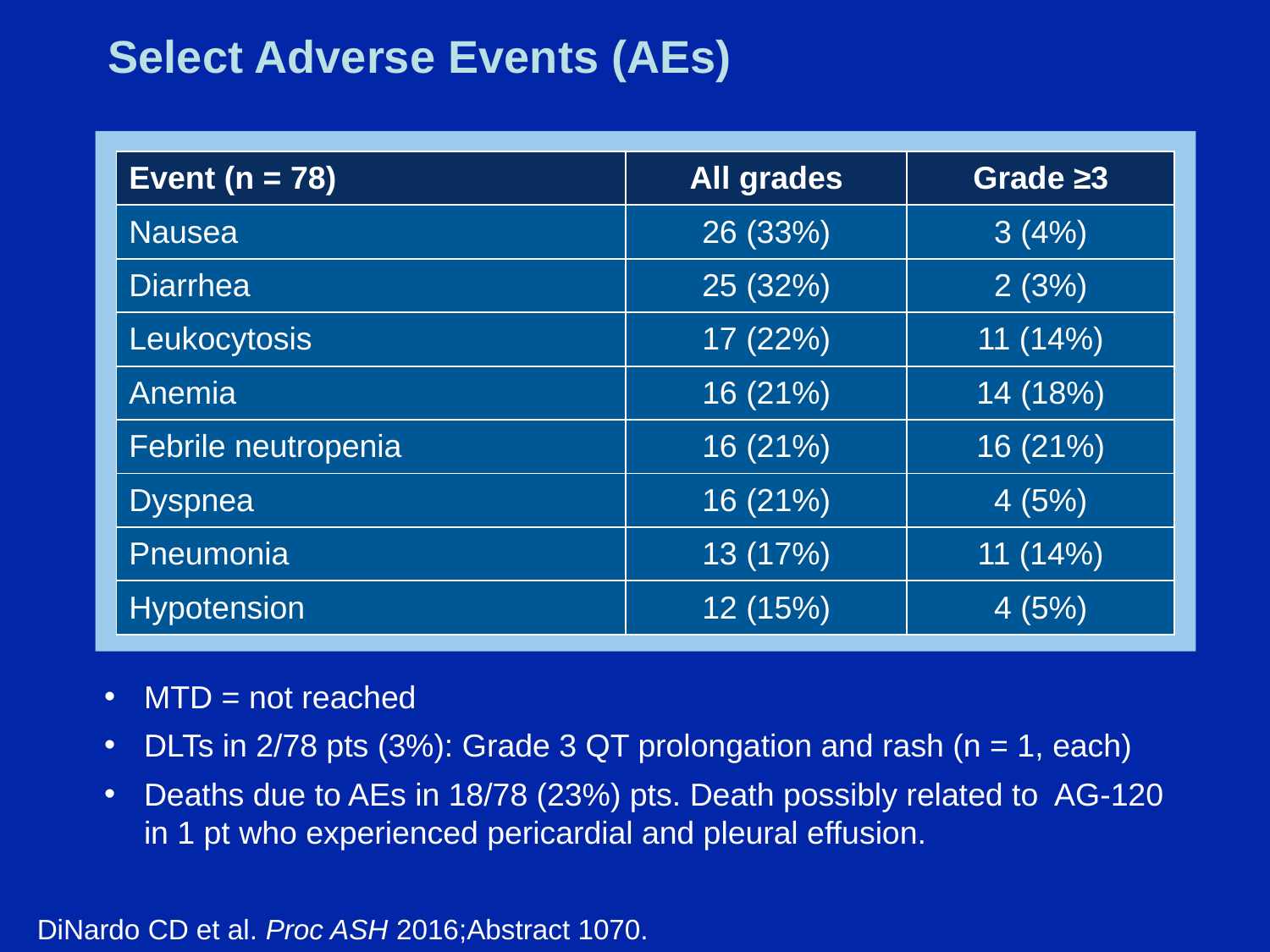

# Select Adverse Events (AEs)

| Event (n = 78) | All grades | Grade ≥3 |
| --- | --- | --- |
| Nausea | 26 (33%) | 3 (4%) |
| Diarrhea | 25 (32%) | 2 (3%) |
| Leukocytosis | 17 (22%) | 11 (14%) |
| Anemia | 16 (21%) | 14 (18%) |
| Febrile neutropenia | 16 (21%) | 16 (21%) |
| Dyspnea | 16 (21%) | 4 (5%) |
| Pneumonia | 13 (17%) | 11 (14%) |
| Hypotension | 12 (15%) | 4 (5%) |
MTD = not reached
DLTs in 2/78 pts (3%): Grade 3 QT prolongation and rash (n = 1, each)
Deaths due to AEs in 18/78 (23%) pts. Death possibly related to  AG-120 in 1 pt who experienced pericardial and pleural effusion.
DiNardo CD et al. Proc ASH 2016;Abstract 1070.